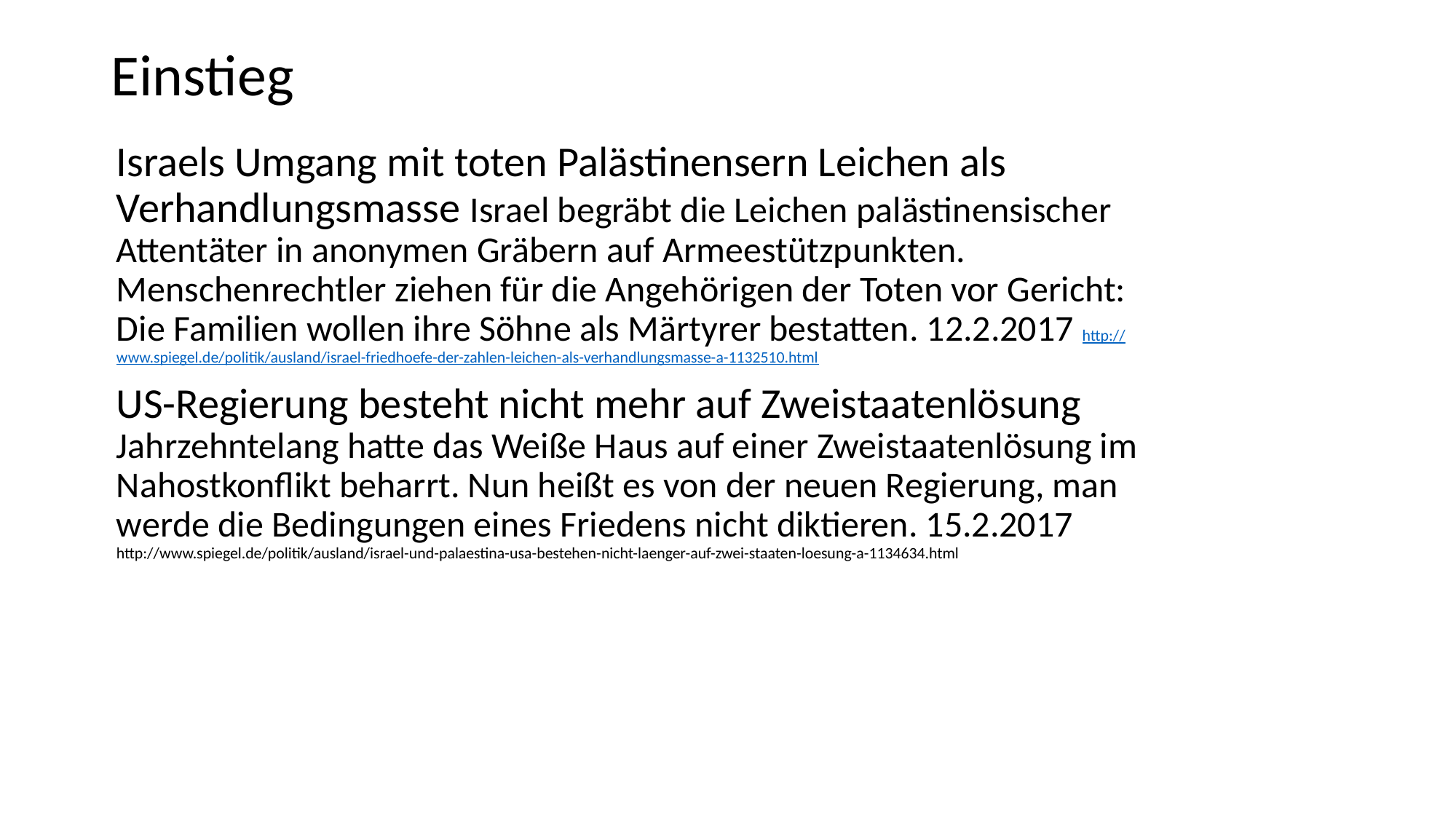

# Einstieg
Israels Umgang mit toten Palästinensern Leichen als Verhandlungsmasse Israel begräbt die Leichen palästinensischer Attentäter in anonymen Gräbern auf Armeestützpunkten. Menschenrechtler ziehen für die Angehörigen der Toten vor Gericht: Die Familien wollen ihre Söhne als Märtyrer bestatten. 12.2.2017 http://www.spiegel.de/politik/ausland/israel-friedhoefe-der-zahlen-leichen-als-verhandlungsmasse-a-1132510.html
US-Regierung besteht nicht mehr auf Zweistaatenlösung  Jahrzehntelang hatte das Weiße Haus auf einer Zweistaatenlösung im Nahostkonflikt beharrt. Nun heißt es von der neuen Regierung, man werde die Bedingungen eines Friedens nicht diktieren. 15.2.2017 http://www.spiegel.de/politik/ausland/israel-und-palaestina-usa-bestehen-nicht-laenger-auf-zwei-staaten-loesung-a-1134634.html